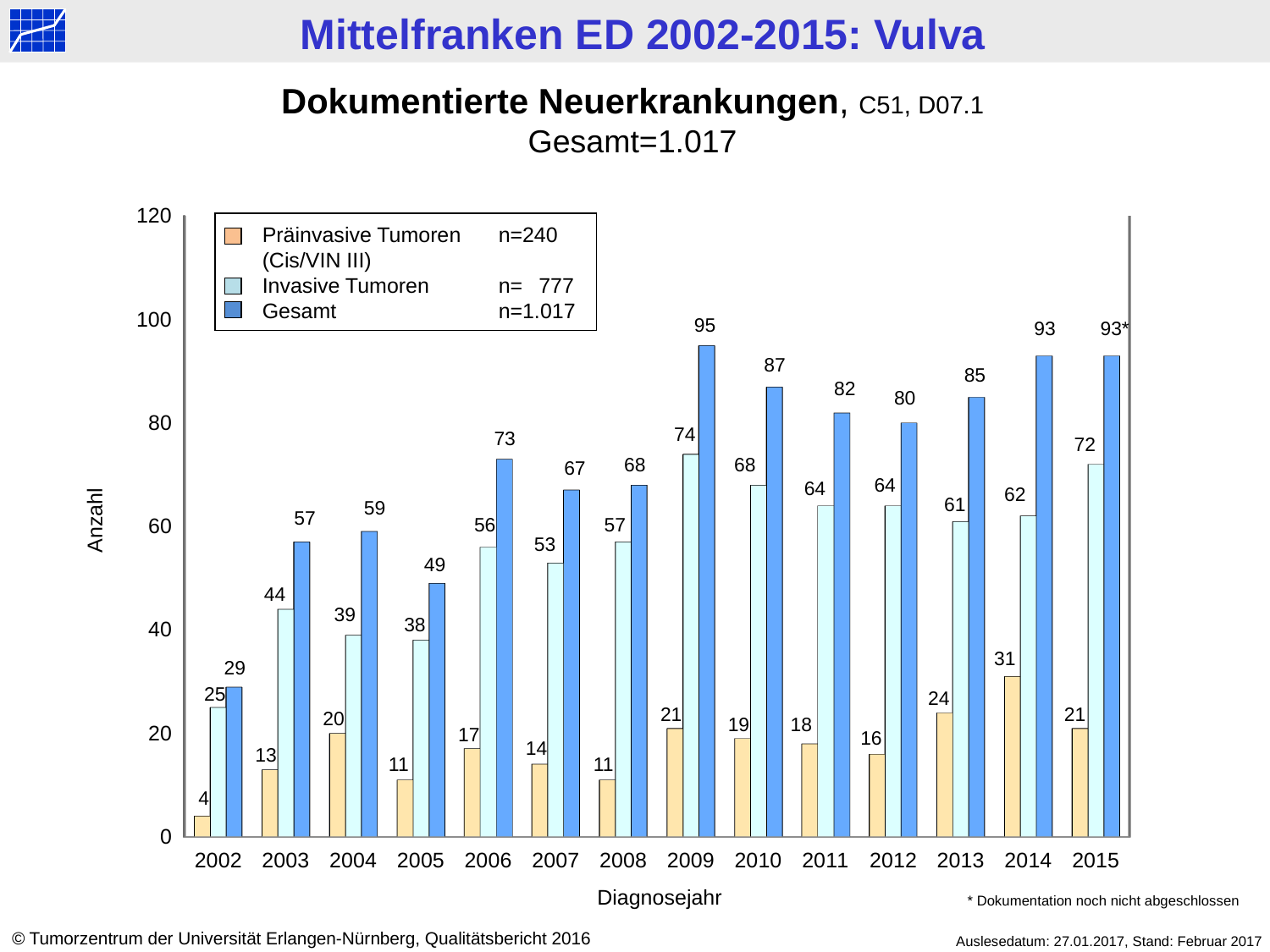

Dokumentierte Neuerkrankungen, C51, D07.1
Gesamt=1.017

[unsupported chart]

Präinvasive Tumoren	n=	240 (Cis/VIN III)
Invasive Tumoren 		n=	777
Gesamt		n=	1.017

95
93
93*
87
85
82
80
74
73
72
68
68
67
64
64
62
61
59
57
Anzahl
56
57
53
49
44
39
38
31
29
25
24
21
21
20
19
18
17
16
14
13
11
11
4
Diagnosejahr
* Dokumentation noch nicht abgeschlossen